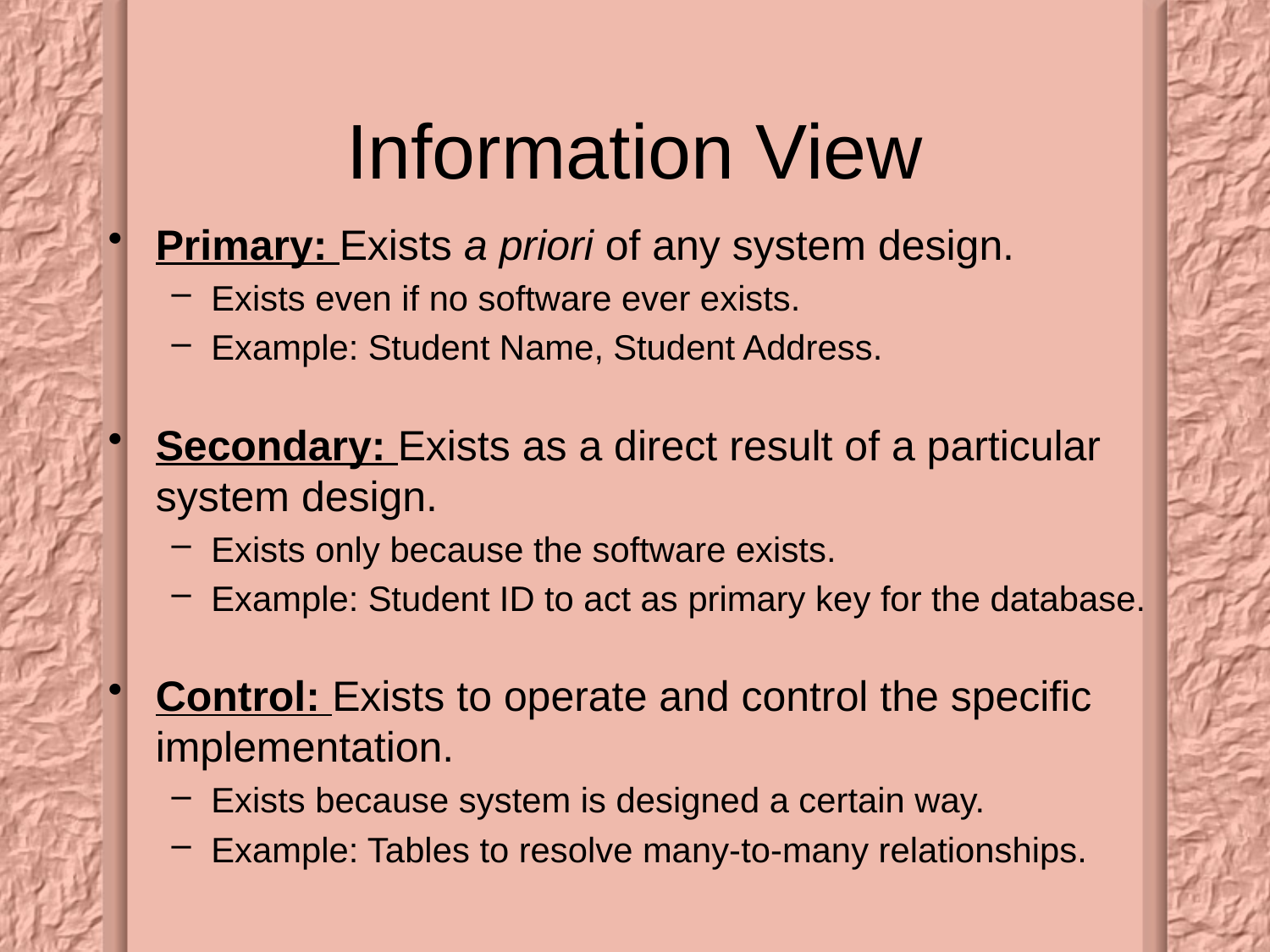

# Information View
Primary: Exists a priori of any system design.
Exists even if no software ever exists.
Example: Student Name, Student Address.
Secondary: Exists as a direct result of a particular system design.
Exists only because the software exists.
Example: Student ID to act as primary key for the database.
Control: Exists to operate and control the specific implementation.
Exists because system is designed a certain way.
Example: Tables to resolve many-to-many relationships.